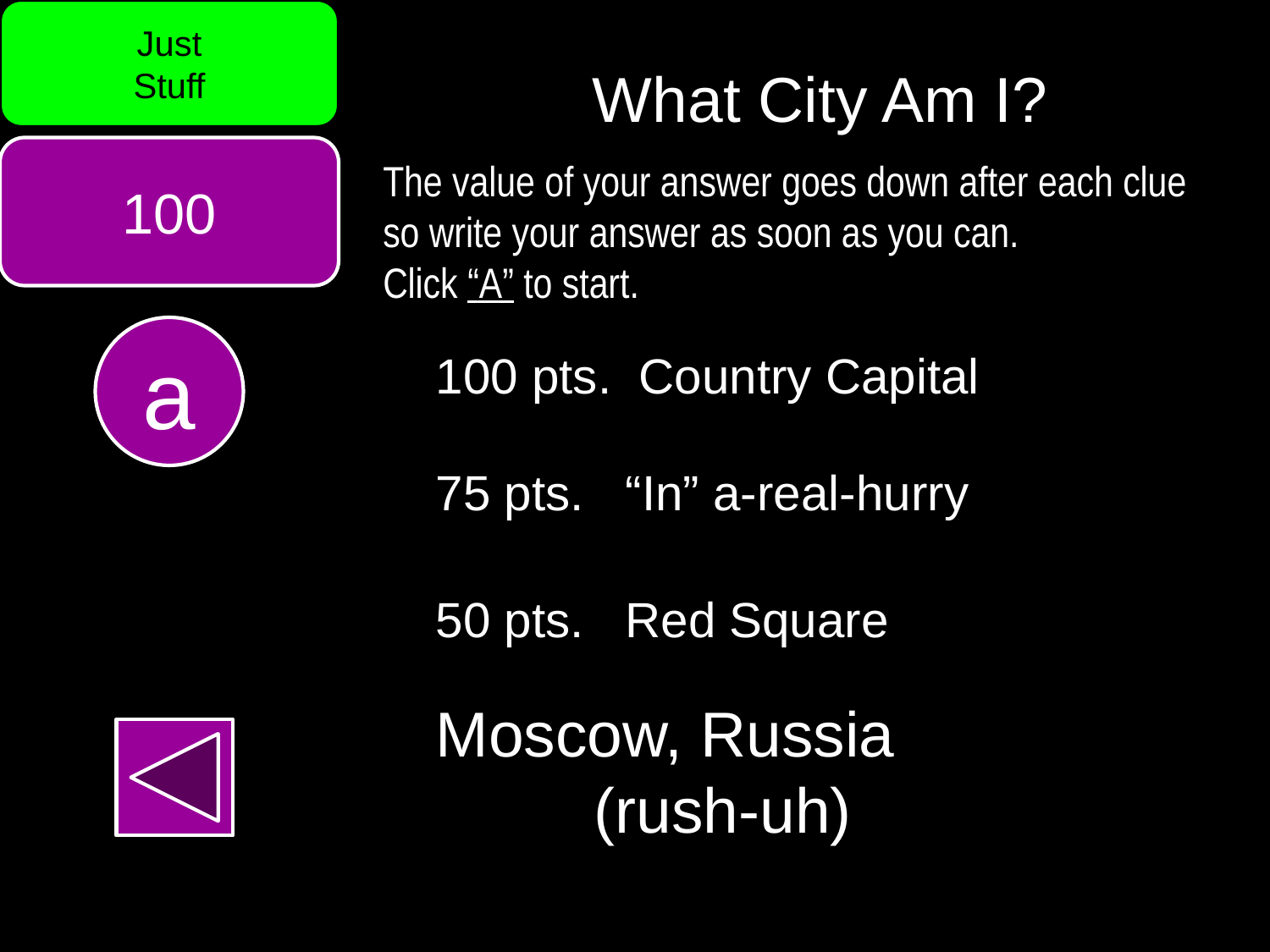

Just
Stuff
What City Am I?
100
The value of your answer goes down after each clue so write your answer as soon as you can.
Click “A” to start.
a
100 pts.  Country Capital
75 pts.   “In” a-real-hurry
50 pts.   Red Square
Moscow, Russia
         (rush-uh)